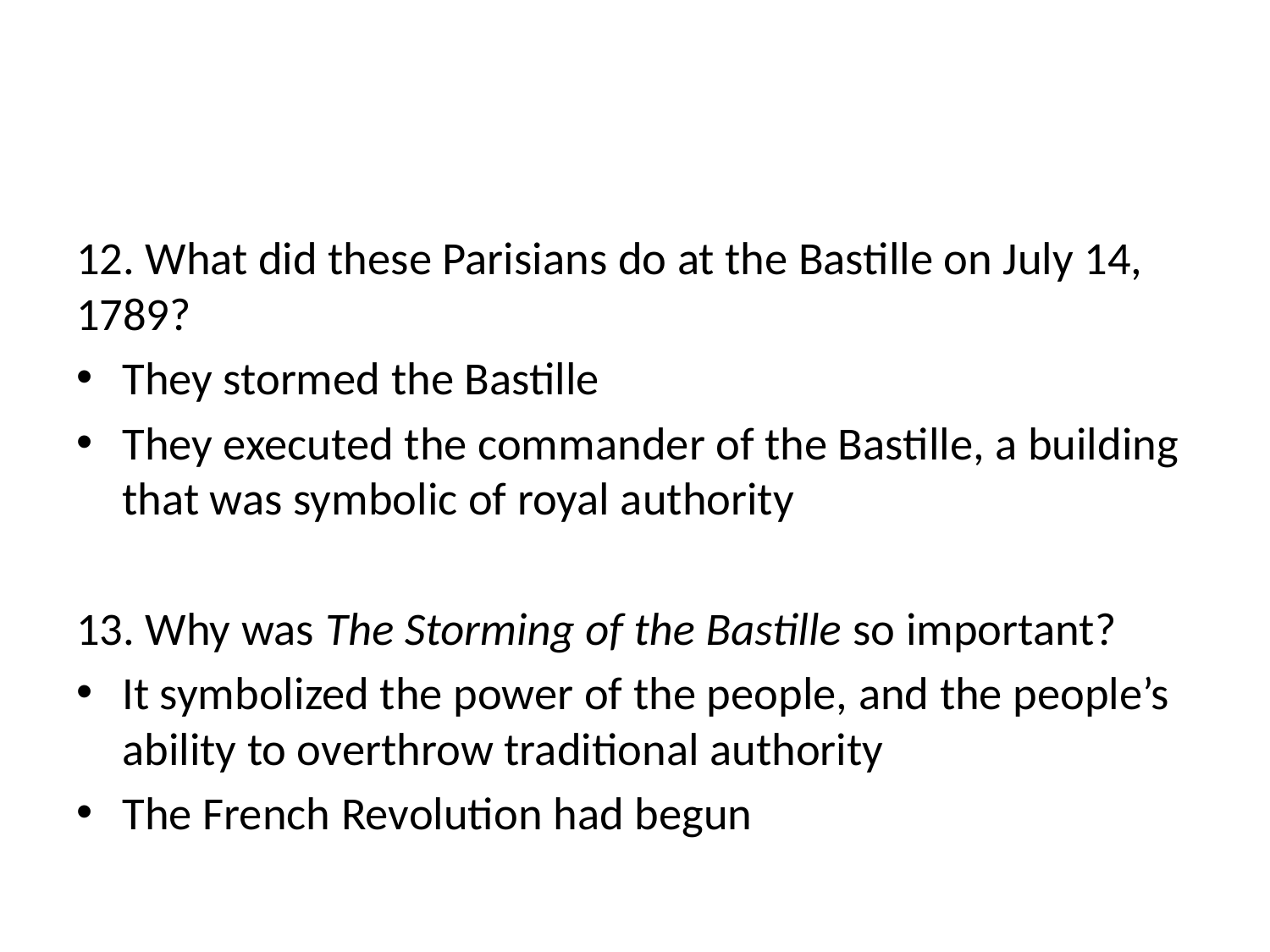

#
12. What did these Parisians do at the Bastille on July 14, 1789?
They stormed the Bastille
They executed the commander of the Bastille, a building that was symbolic of royal authority

13. Why was The Storming of the Bastille so important?
It symbolized the power of the people, and the people’s ability to overthrow traditional authority
The French Revolution had begun